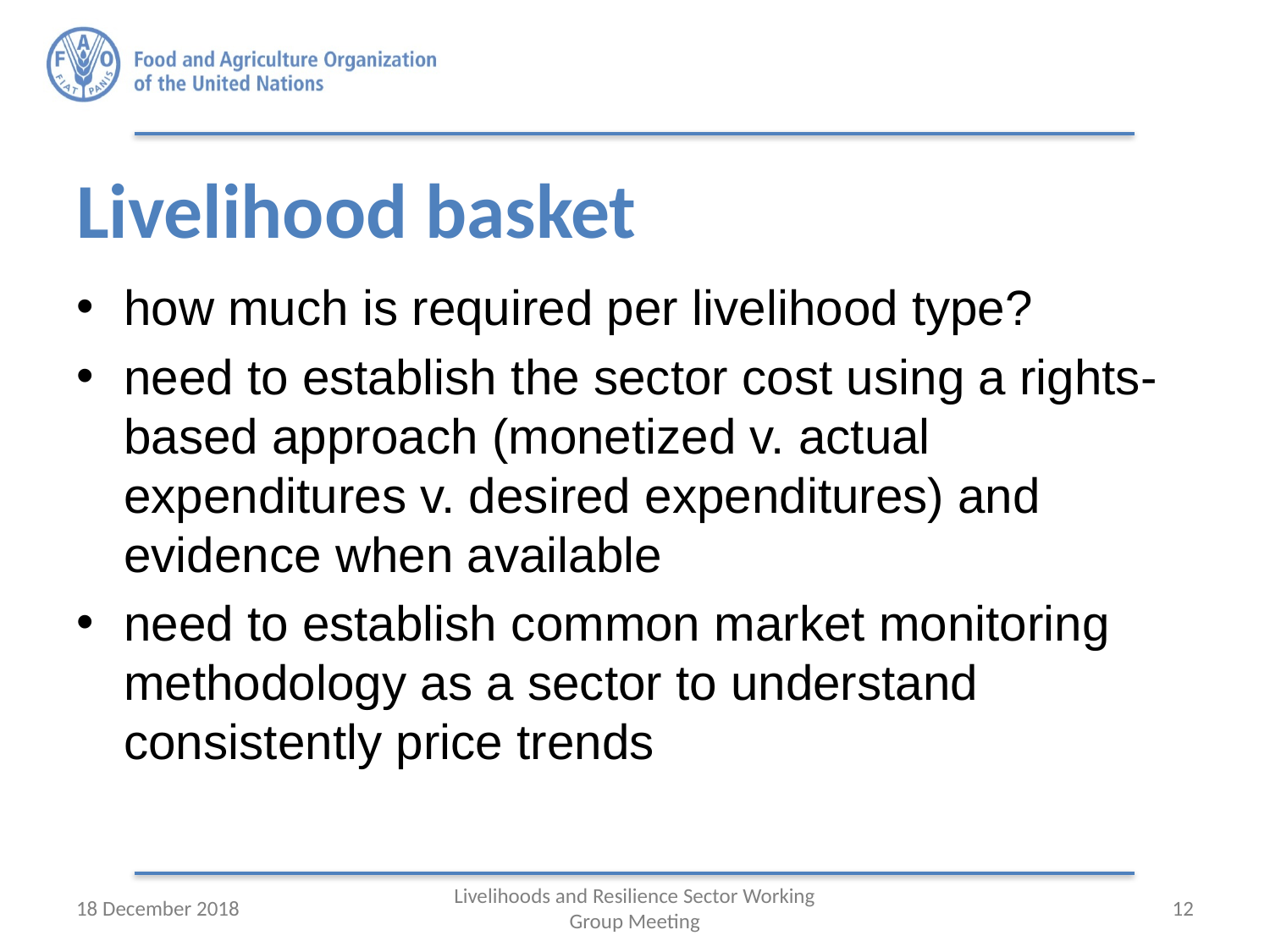

# Livelihood basket
how much is required per livelihood type?
need to establish the sector cost using a rights-based approach (monetized v. actual expenditures v. desired expenditures) and evidence when available
need to establish common market monitoring methodology as a sector to understand consistently price trends
18 December 2018
Livelihoods and Resilience Sector Working Group Meeting
12